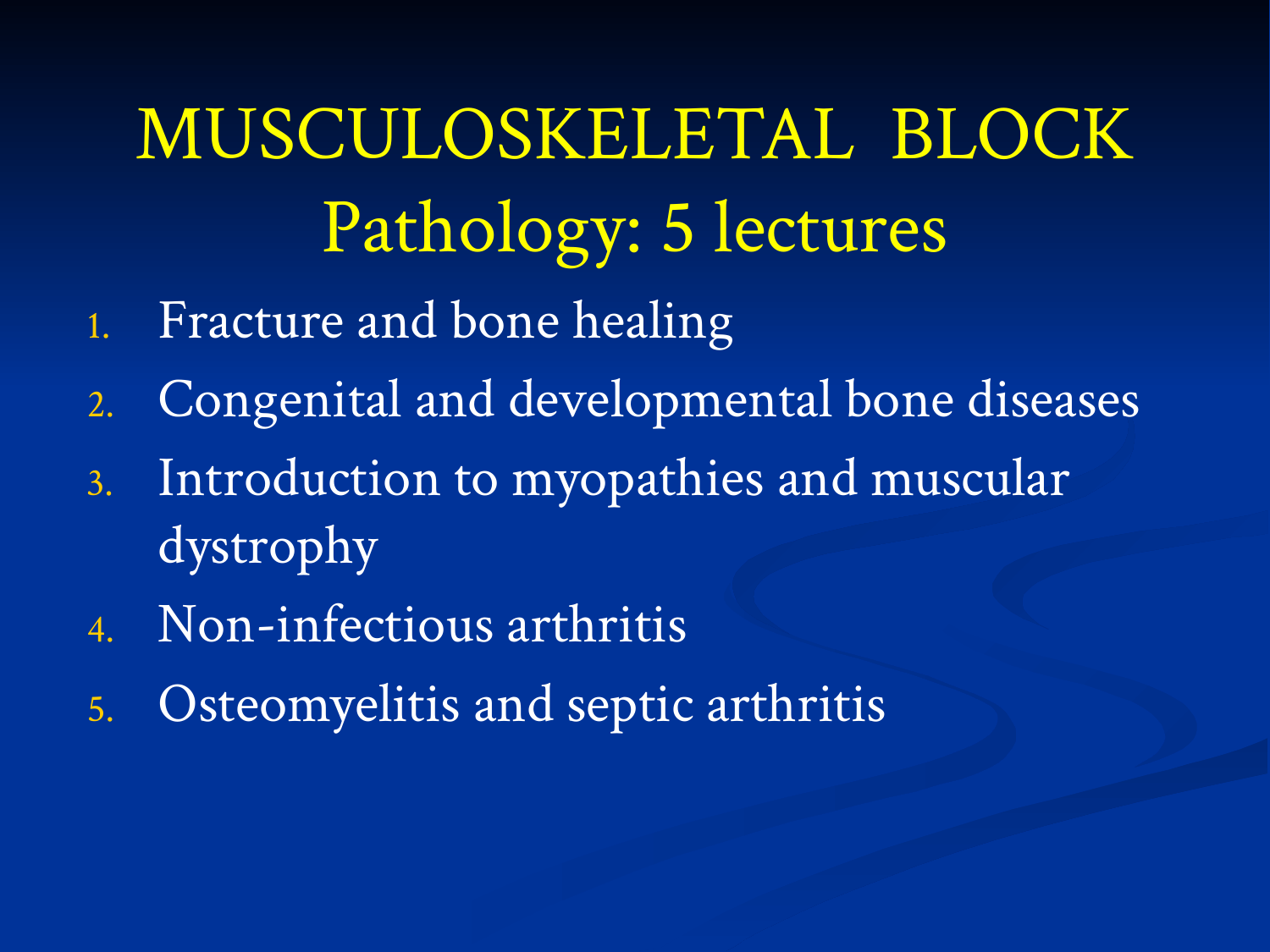

# MUSCULOSKELETAL  BLOCK Pathology: 5 lectures
Fracture and bone healing
Congenital and developmental bone diseases
Introduction to myopathies and muscular dystrophy
Non-infectious arthritis
Osteomyelitis and septic arthritis